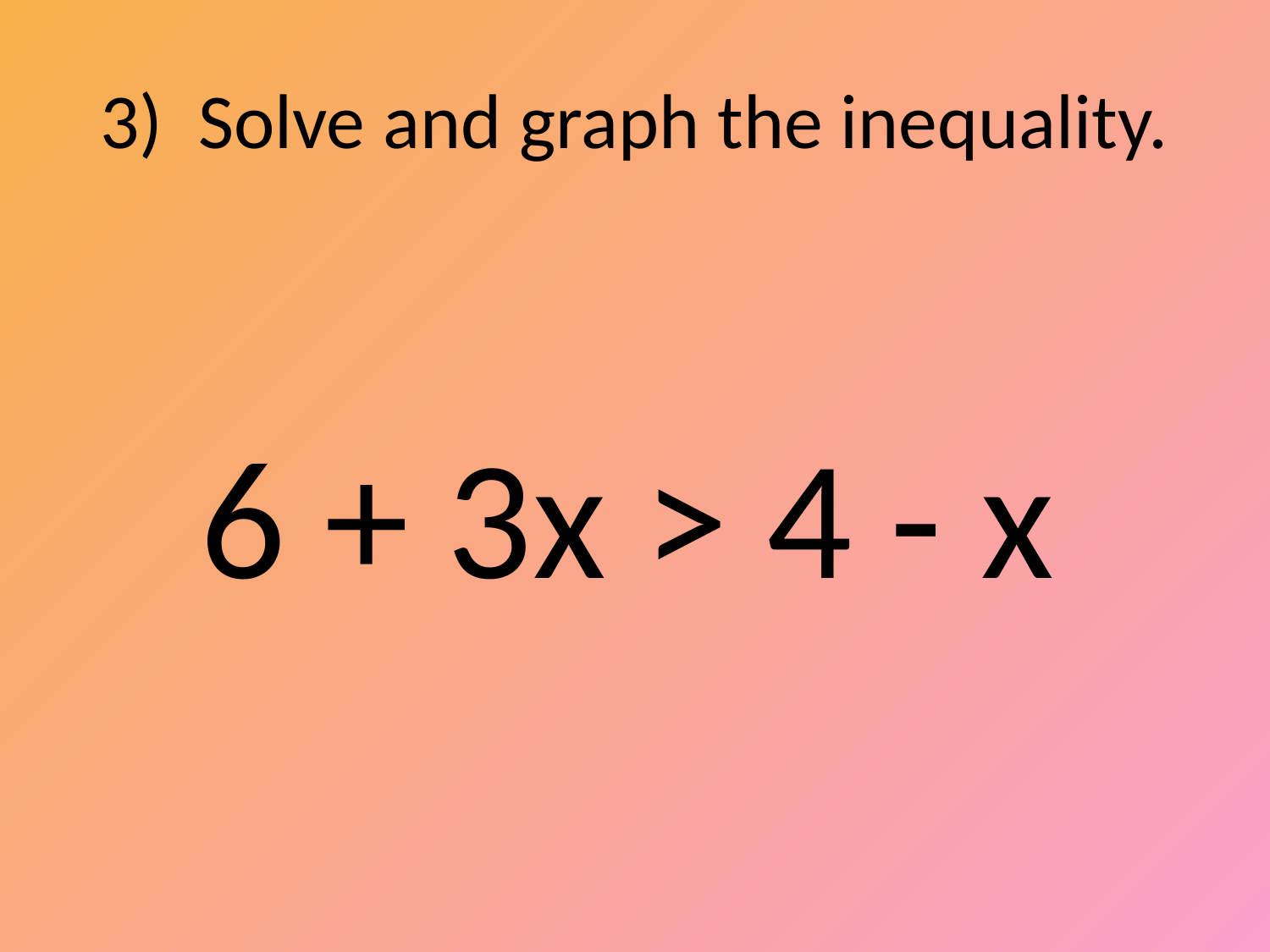

# 3)  Solve and graph the inequality.

	  6 + 3x > 4 - x